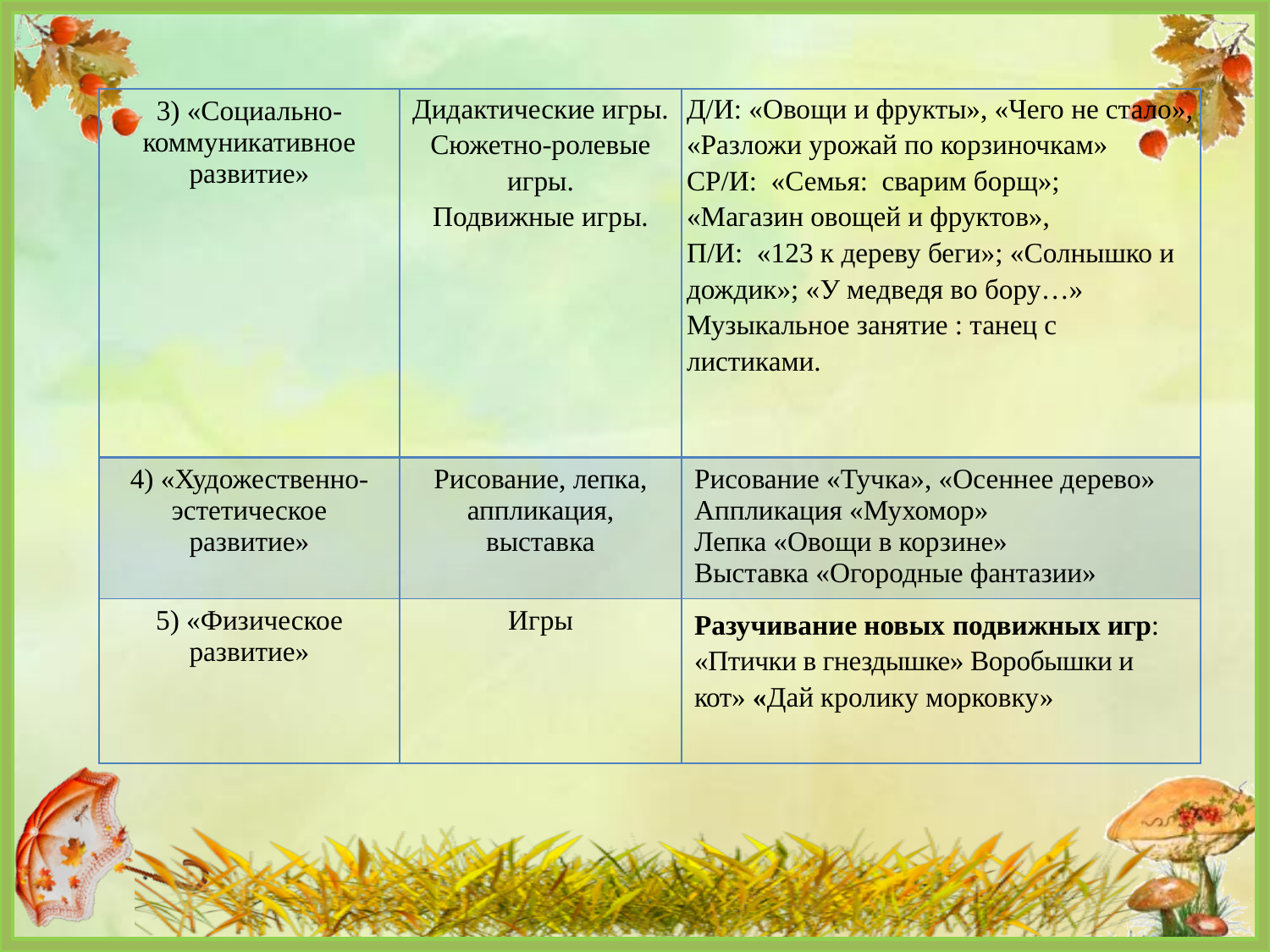

| 3) «Социально-коммуникативное развитие» | Дидактические игры. Сюжетно-ролевые игры. Подвижные игры. | Д/И: «Овощи и фрукты», «Чего не стало», «Разложи урожай по корзиночкам» СР/И: «Семья: сварим борщ»; «Магазин овощей и фруктов», П/И: «123 к дереву беги»; «Солнышко и дождик»; «У медведя во бору…» Музыкальное занятие : танец с листиками. |
| --- | --- | --- |
| 4) «Художественно-эстетическое развитие» | Рисование, лепка, аппликация, выставка | Рисование «Тучка», «Осеннее дерево» Аппликация «Мухомор» Лепка «Овощи в корзине» Выставка «Огородные фантазии» |
| 5) «Физическое развитие» | Игры | Разучивание новых подвижных игр: «Птички в гнездышке» Воробышки и кот» «Дай кролику морковку» |